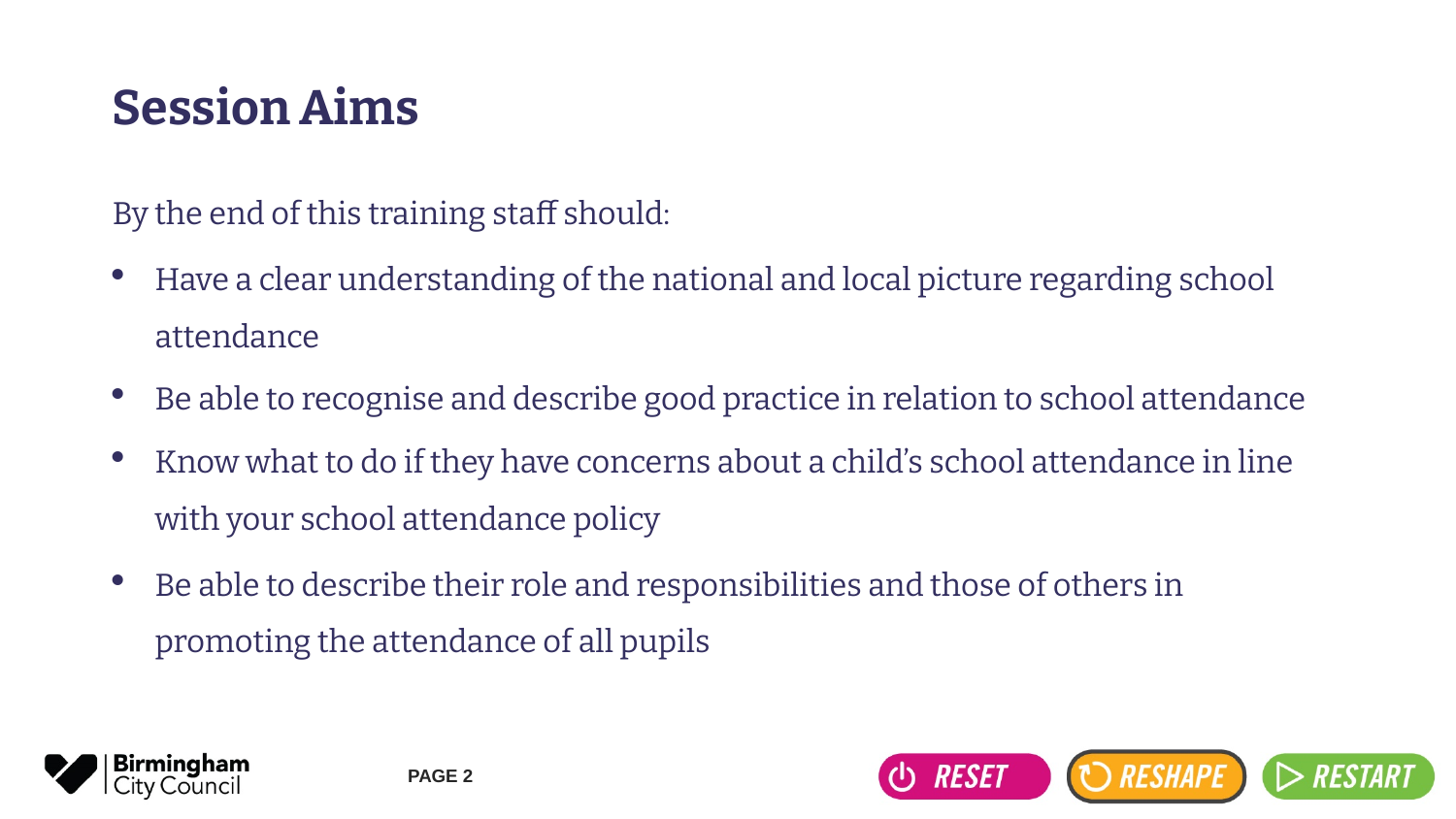

# Session Aims
By the end of this training staff should:
Have a clear understanding of the national and local picture regarding school attendance
Be able to recognise and describe good practice in relation to school attendance
Know what to do if they have concerns about a child’s school attendance in line with your school attendance policy
Be able to describe their role and responsibilities and those of others in promoting the attendance of all pupils